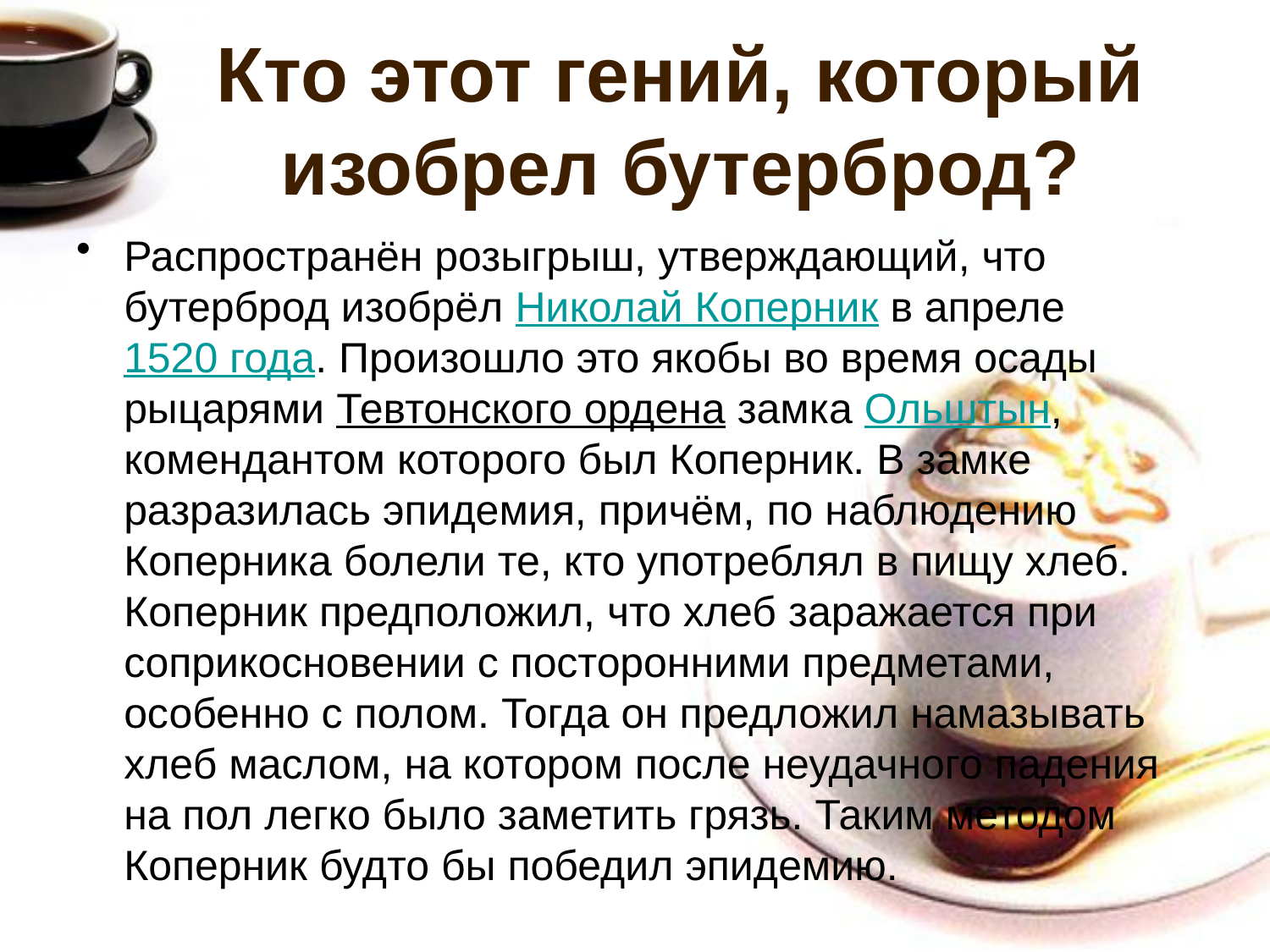

# Кто этот гений, который изобрел бутерброд?
Распространён розыгрыш, утверждающий, что бутерброд изобрёл Николай Коперник в апреле 1520 года. Произошло это якобы во время осады рыцарями Тевтонского ордена замка Ольштын, комендантом которого был Коперник. В замке разразилась эпидемия, причём, по наблюдению Коперника болели те, кто употреблял в пищу хлеб. Коперник предположил, что хлеб заражается при соприкосновении с посторонними предметами, особенно с полом. Тогда он предложил намазывать хлеб маслом, на котором после неудачного падения на пол легко было заметить грязь. Таким методом Коперник будто бы победил эпидемию.